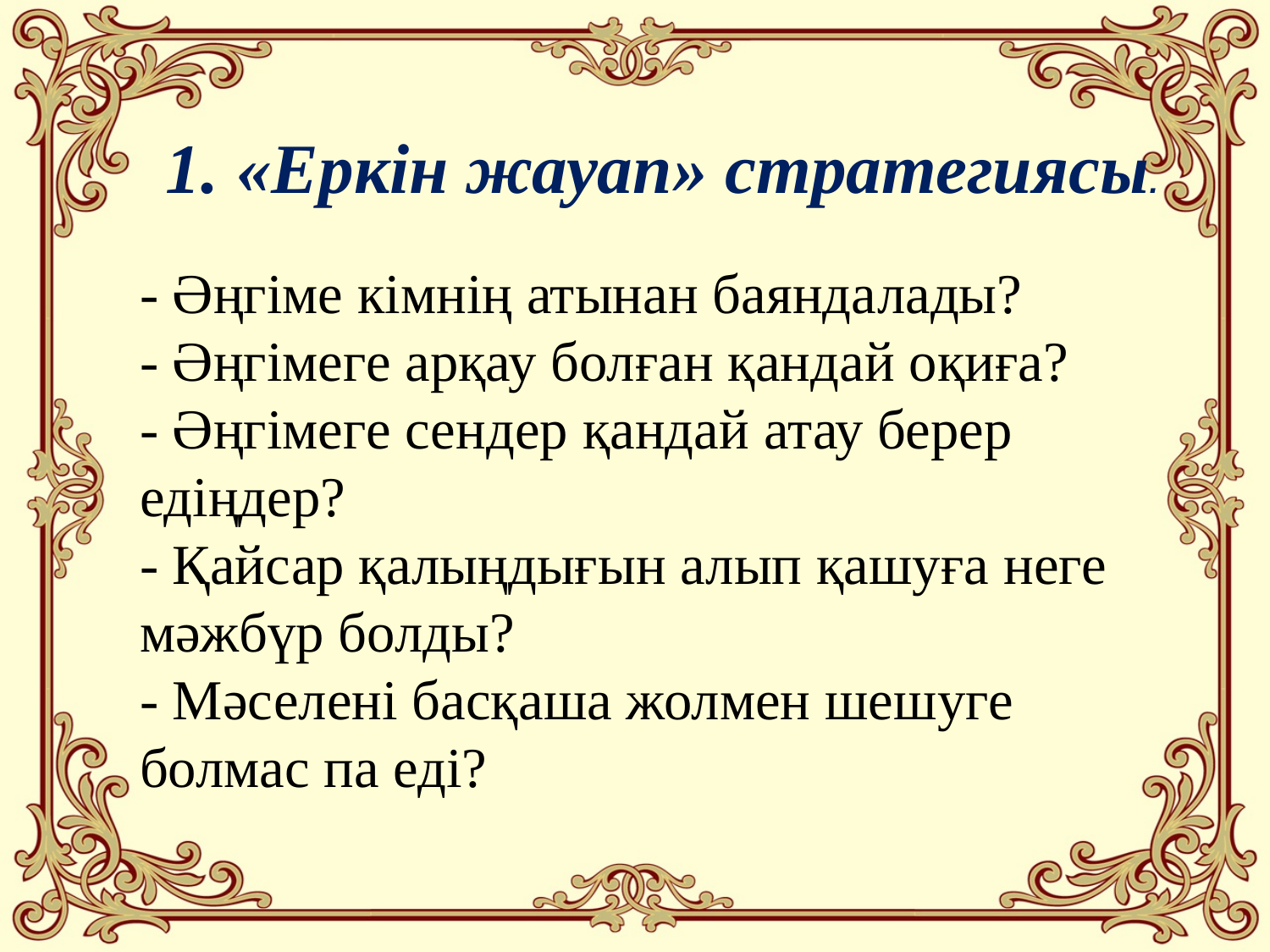

1. «Еркін жауап» стратегиясы.
# - Әңгіме кімнің атынан баяндалады? - Әңгімеге арқау болған қандай оқиға? - Әңгімеге сендер қандай атау берер едіңдер? - Қайсар қалыңдығын алып қашуға неге мәжбүр болды? - Мәселені басқаша жолмен шешуге болмас па еді?